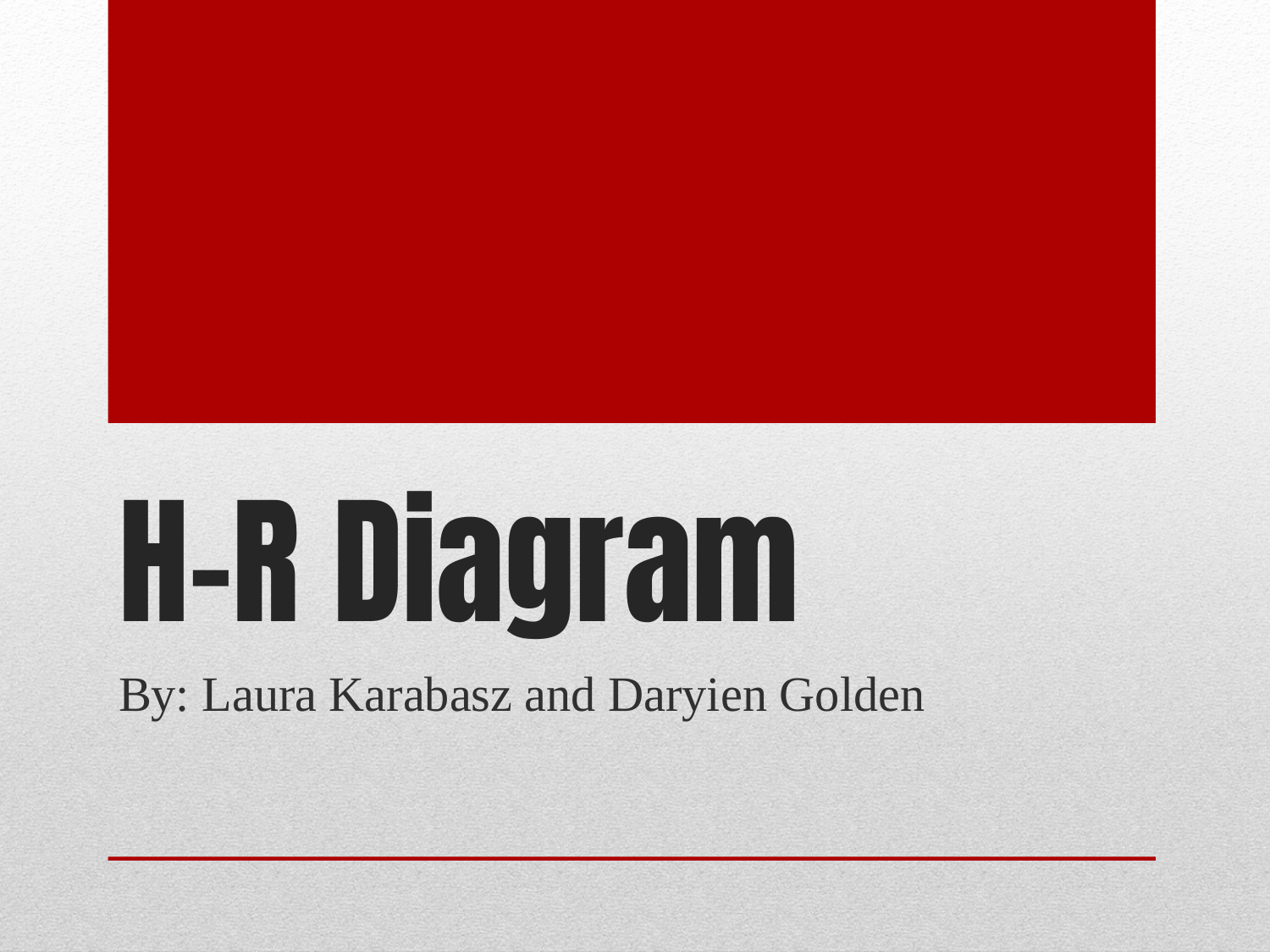

# H-R Diagram
By: Laura Karabasz and Daryien Golden